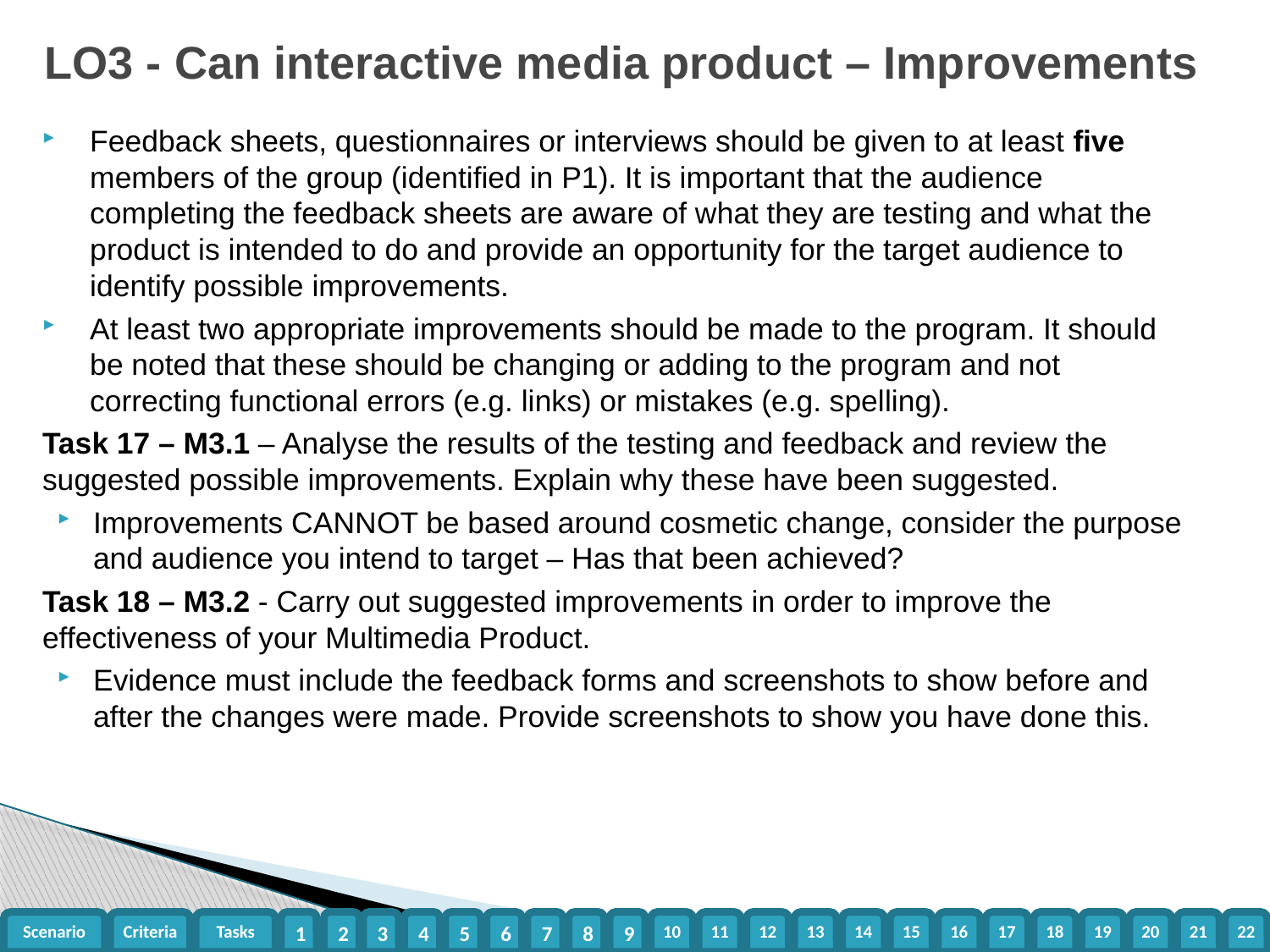

LO3 - Can interactive media product – Improvements
Feedback sheets, questionnaires or interviews should be given to at least five members of the group (identified in P1). It is important that the audience completing the feedback sheets are aware of what they are testing and what the product is intended to do and provide an opportunity for the target audience to identify possible improvements.
At least two appropriate improvements should be made to the program. It should be noted that these should be changing or adding to the program and not correcting functional errors (e.g. links) or mistakes (e.g. spelling).
Task 17 – M3.1 – Analyse the results of the testing and feedback and review the suggested possible improvements. Explain why these have been suggested.
Improvements CANNOT be based around cosmetic change, consider the purpose and audience you intend to target – Has that been achieved?
Task 18 – M3.2 - Carry out suggested improvements in order to improve the effectiveness of your Multimedia Product.
Evidence must include the feedback forms and screenshots to show before and after the changes were made. Provide screenshots to show you have done this.